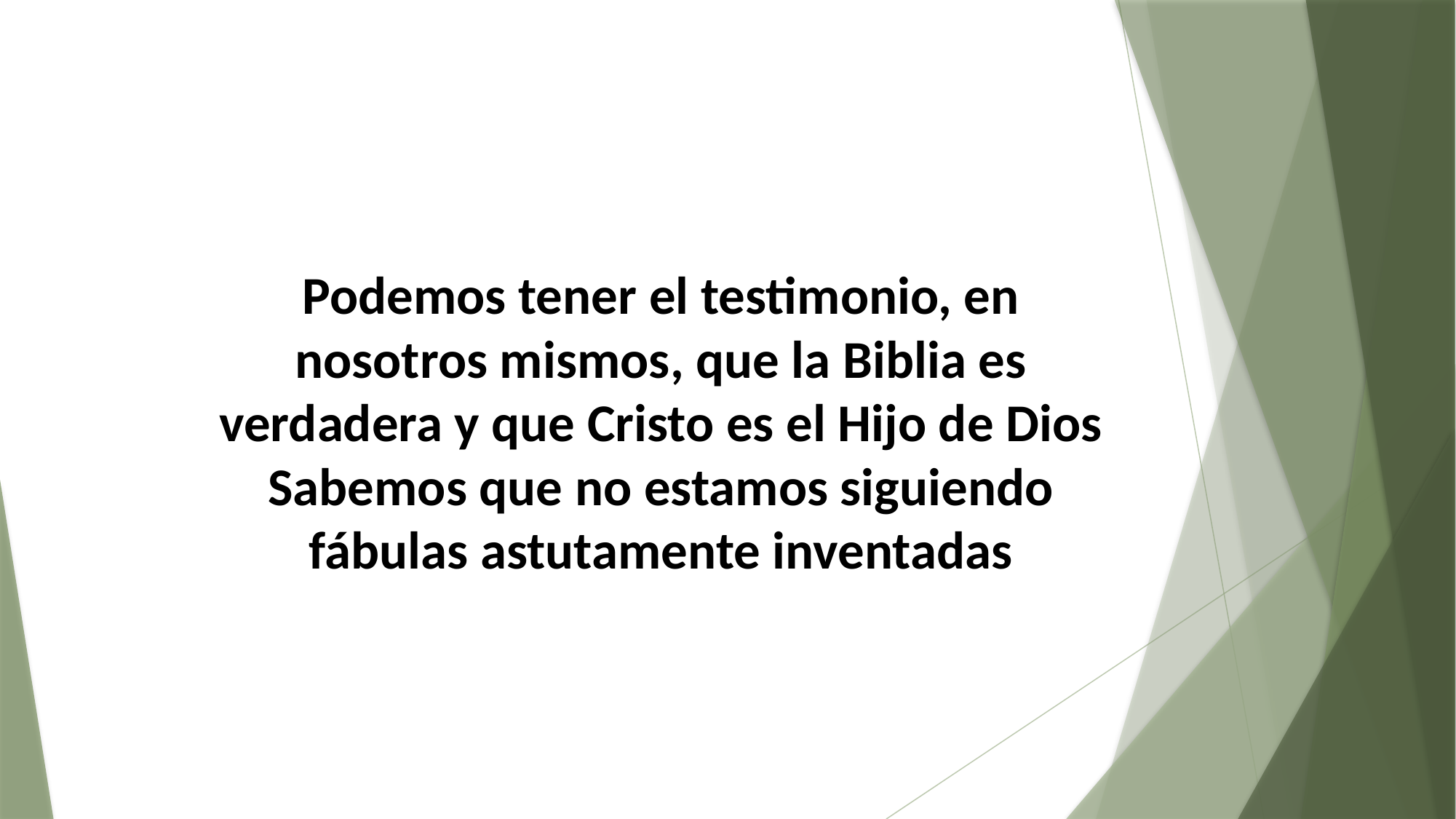

Podemos tener el testimonio, en nosotros mismos, que la Biblia es verdadera y que Cristo es el Hijo de Dios Sabemos que no estamos siguiendo fábulas astutamente inventadas